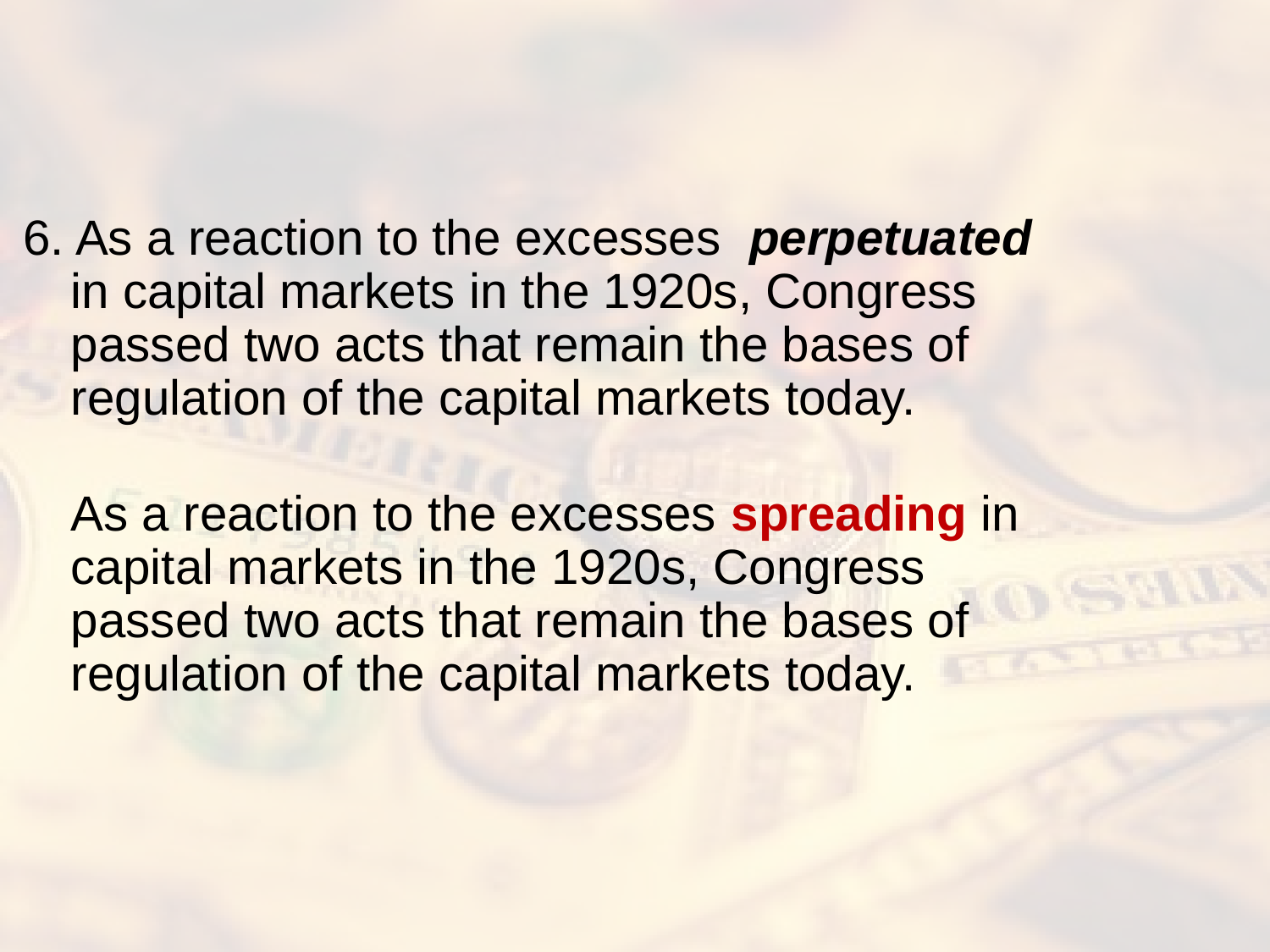

#
6. As a reaction to the excesses  perpetuated in capital markets in the 1920s, Congress passed two acts that remain the bases of regulation of the capital markets today.
As a reaction to the excesses spreading in capital markets in the 1920s, Congress passed two acts that remain the bases of regulation of the capital markets today.